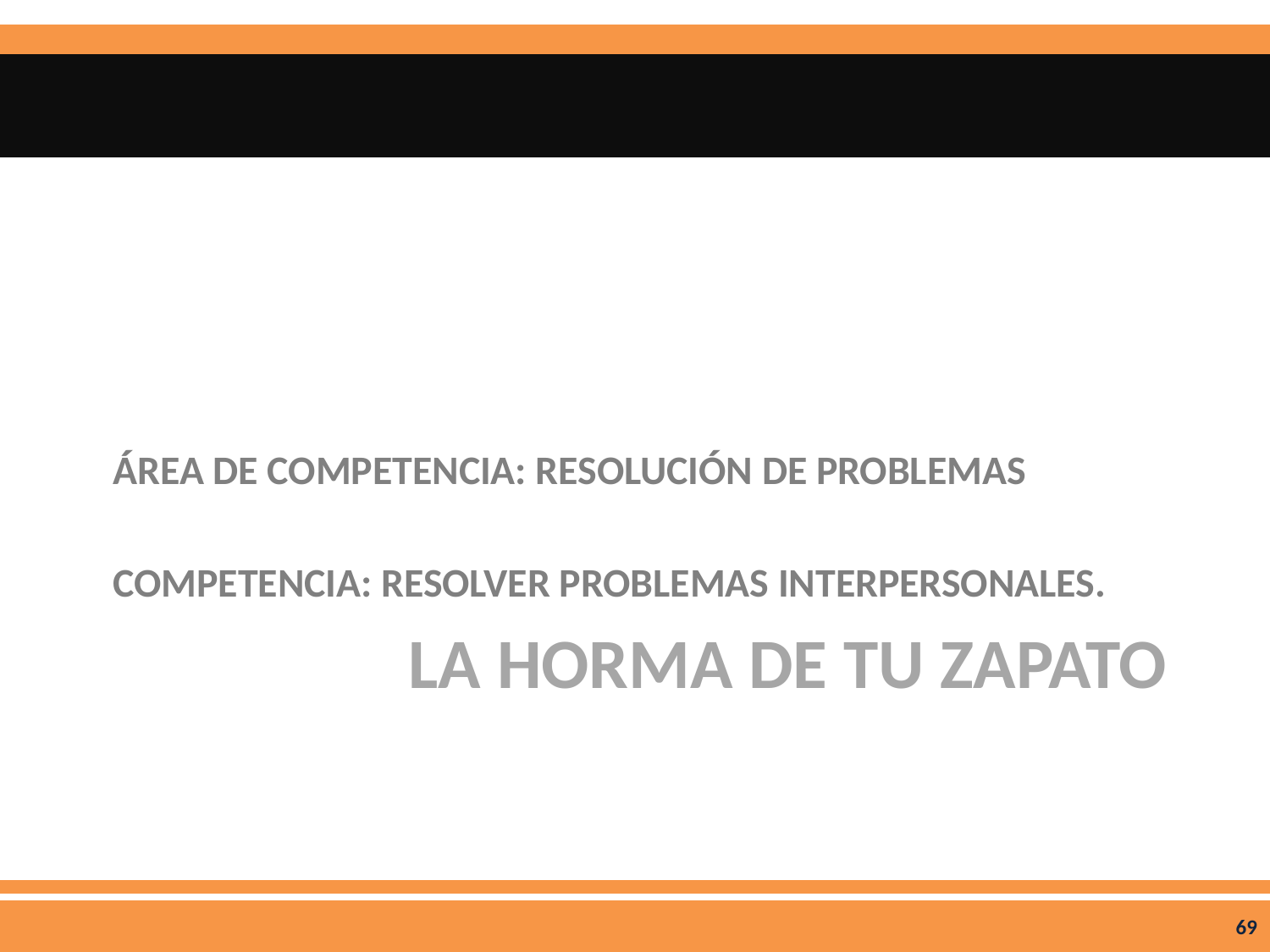

ÁREA DE COMPETENCIA: RESOLUCIÓN DE PROBLEMAS

COMPETENCIA: RESOLVER PROBLEMAS INTERPERSONALES.
# LA HORMA DE TU ZAPATO
69